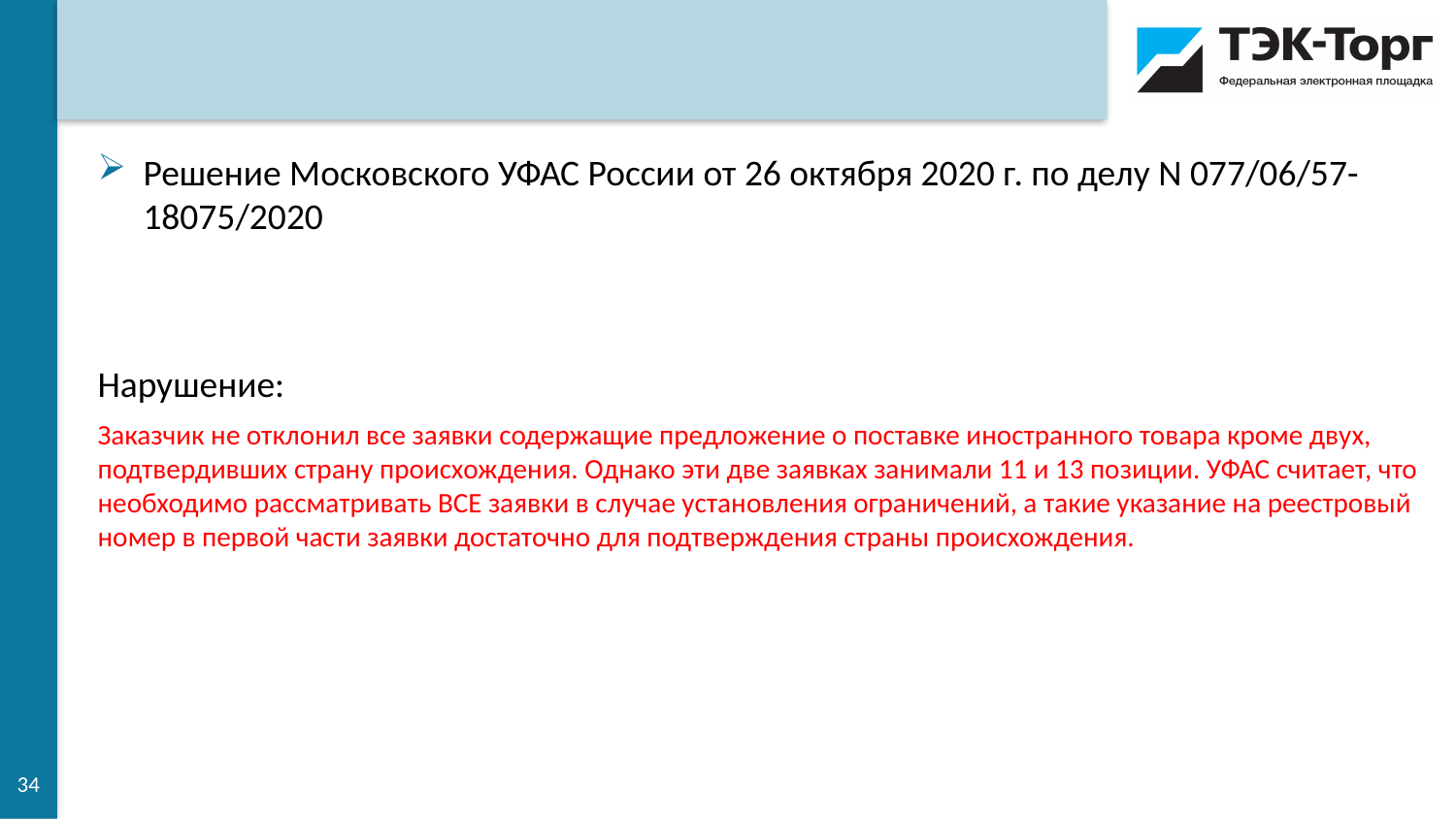

Решение Московского УФАС России от 26 октября 2020 г. по делу N 077/06/57-18075/2020

Нарушение:
Заказчик не отклонил все заявки содержащие предложение о поставке иностранного товара кроме двух, подтвердивших страну происхождения. Однако эти две заявках занимали 11 и 13 позиции. УФАС считает, что необходимо рассматривать ВСЕ заявки в случае установления ограничений, а такие указание на реестровый номер в первой части заявки достаточно для подтверждения страны происхождения.
34